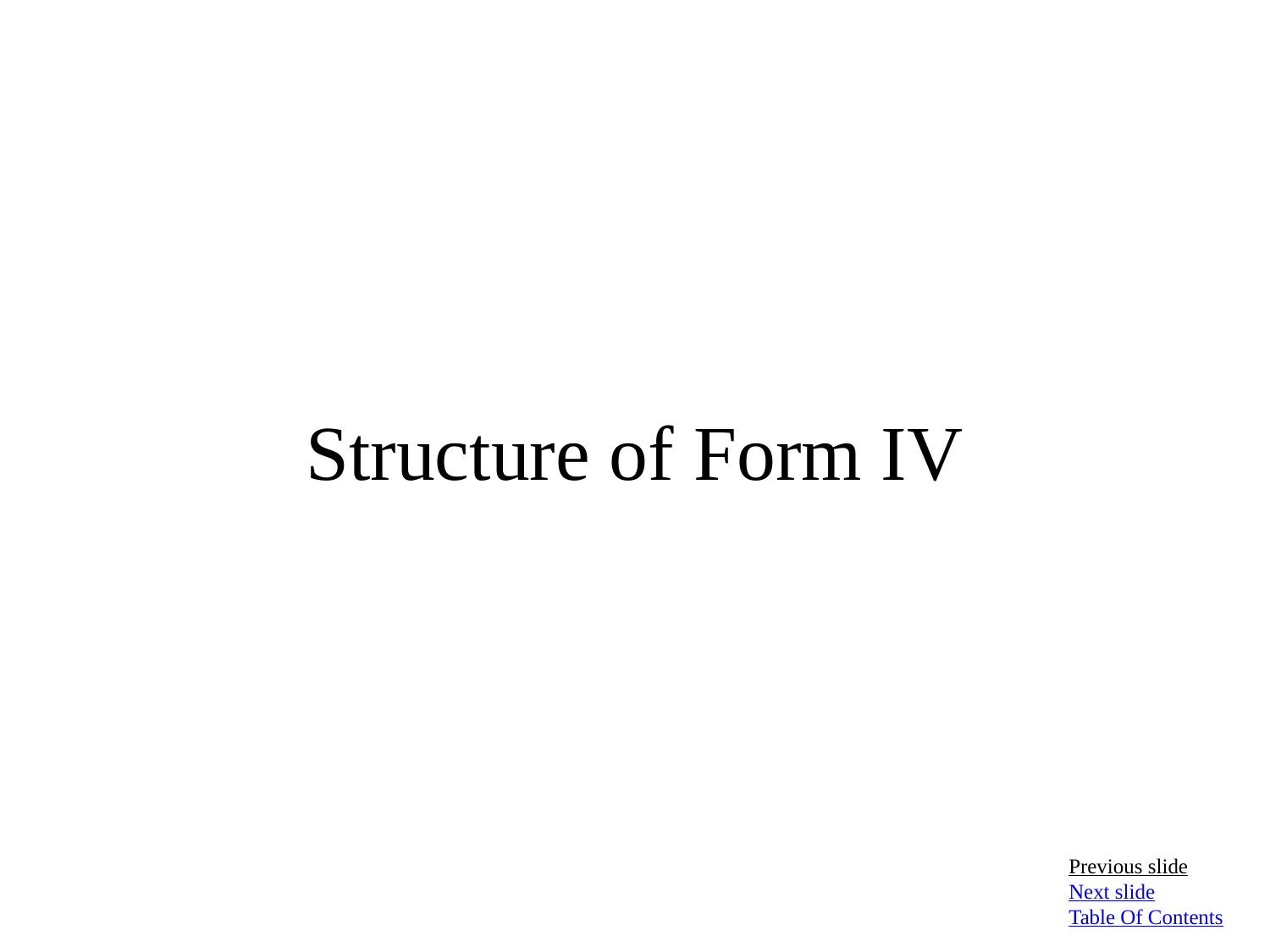

# Structure of Form IV
Previous slide
Next slide
Table Of Contents